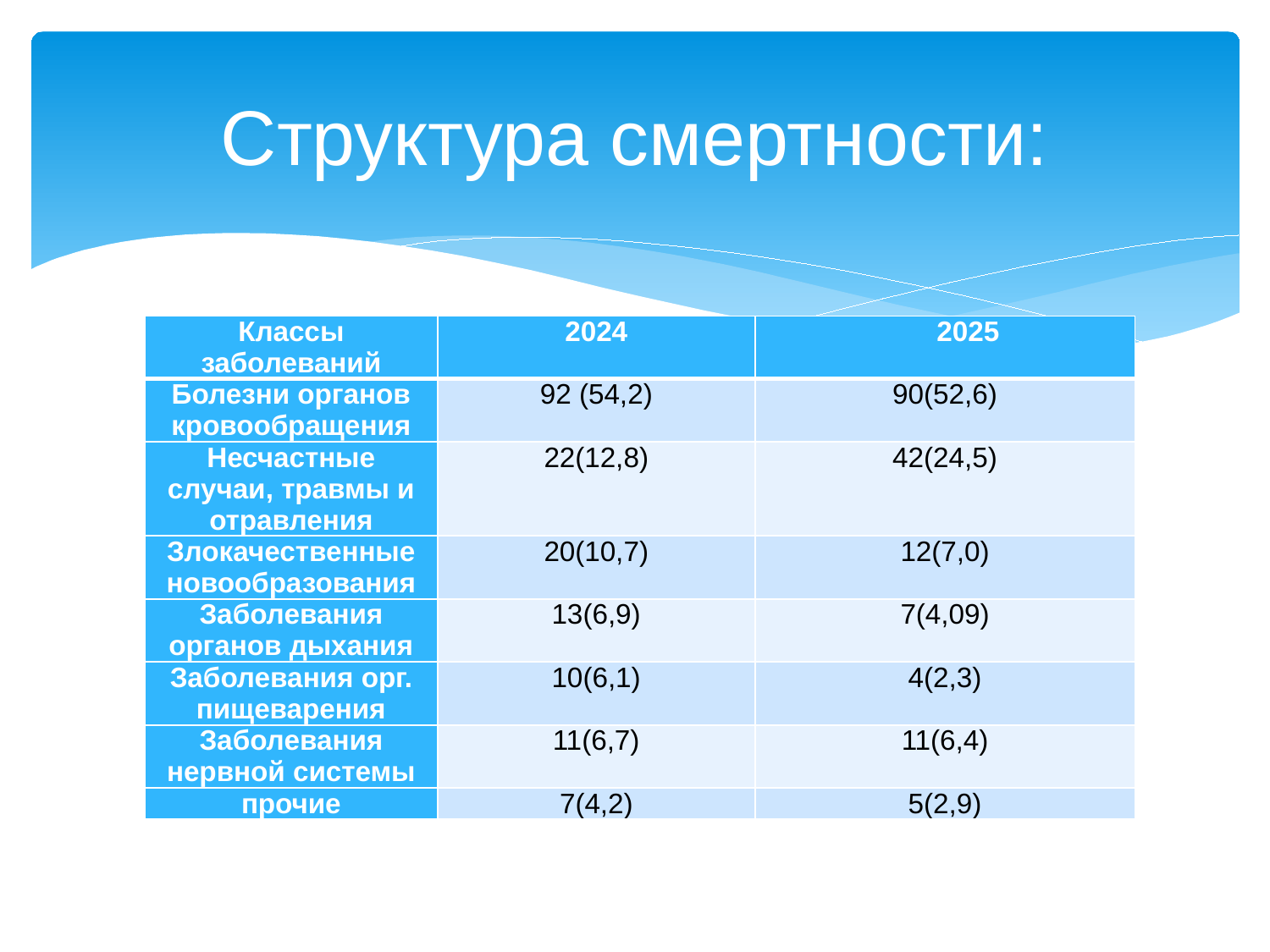

# Структура смертности:
| Классы заболеваний | 2024 | 2025 |
| --- | --- | --- |
| Болезни органов кровообращения | 92 (54,2) | 90(52,6) |
| Несчастные случаи, травмы и отравления | 22(12,8) | 42(24,5) |
| Злокачественные новообразования | 20(10,7) | 12(7,0) |
| Заболевания органов дыхания | 13(6,9) | 7(4,09) |
| Заболевания орг. пищеварения | 10(6,1) | 4(2,3) |
| Заболевания нервной системы | 11(6,7) | 11(6,4) |
| прочие | 7(4,2) | 5(2,9) |